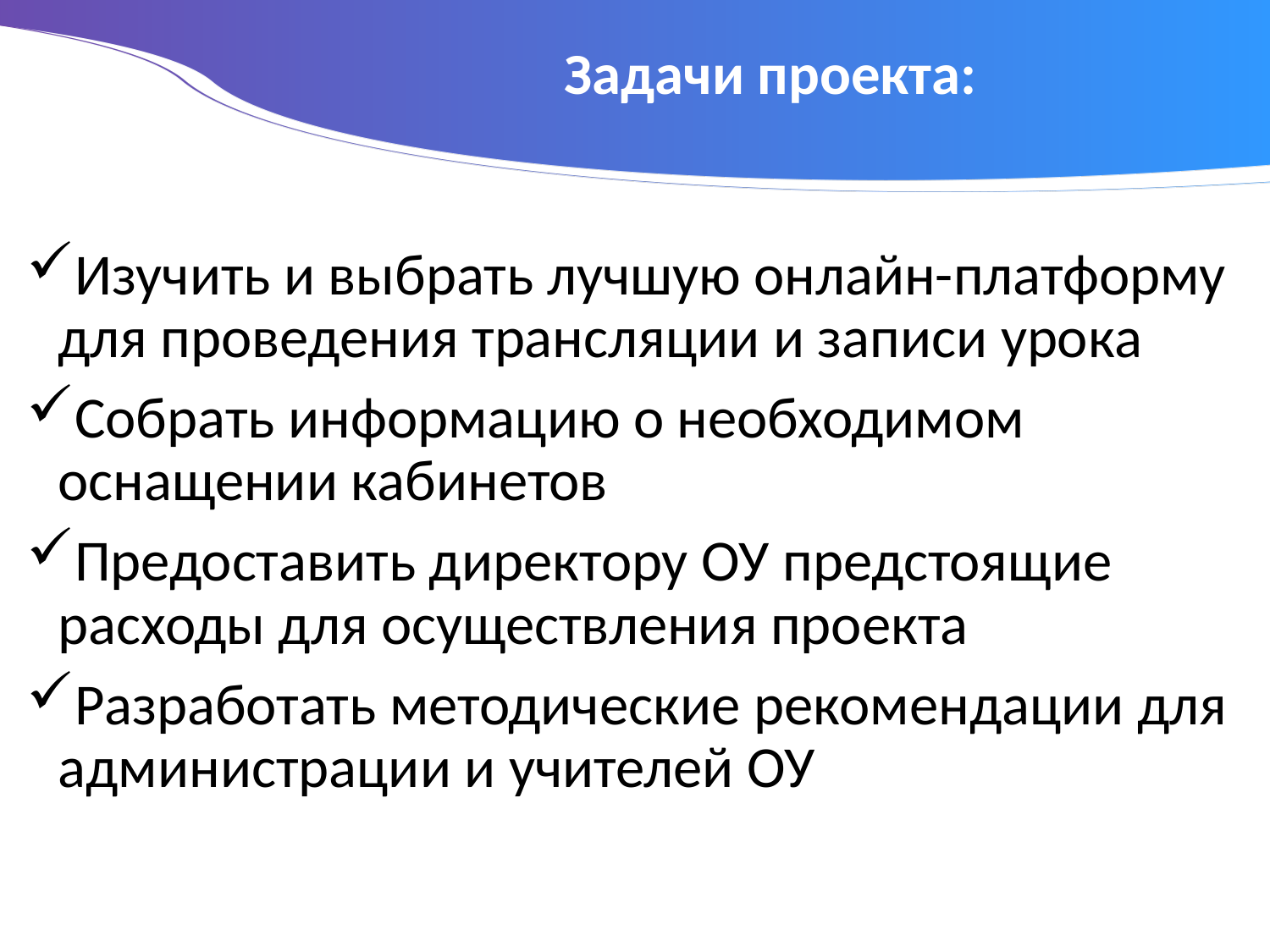

Задачи проекта:
Изучить и выбрать лучшую онлайн-платформу для проведения трансляции и записи урока
Собрать информацию о необходимом оснащении кабинетов
Предоставить директору ОУ предстоящие расходы для осуществления проекта
Разработать методические рекомендации для администрации и учителей ОУ